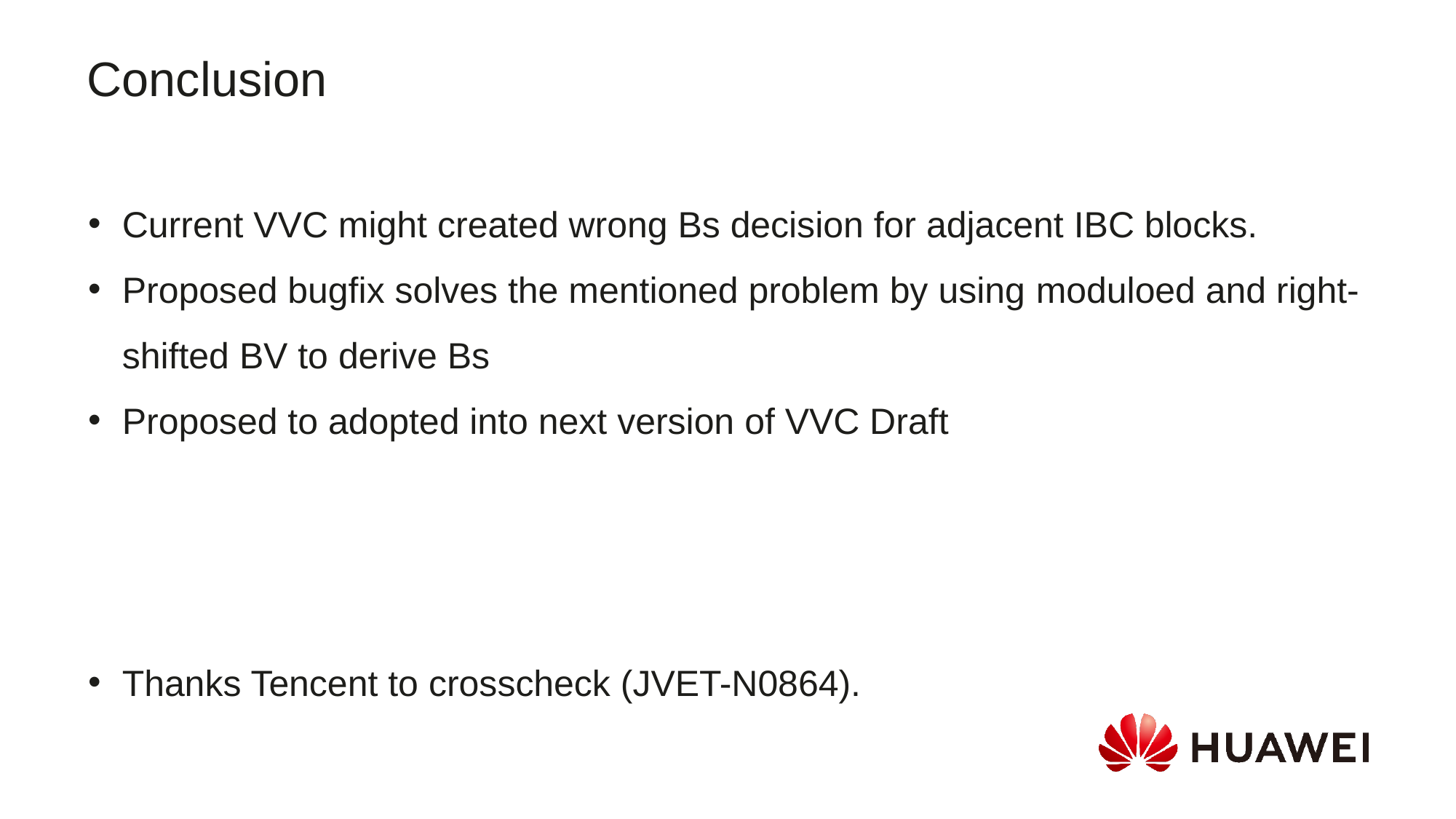

Conclusion
Current VVC might created wrong Bs decision for adjacent IBC blocks.
Proposed bugfix solves the mentioned problem by using moduloed and right-shifted BV to derive Bs
Proposed to adopted into next version of VVC Draft

Thanks Tencent to crosscheck (JVET-N0864).